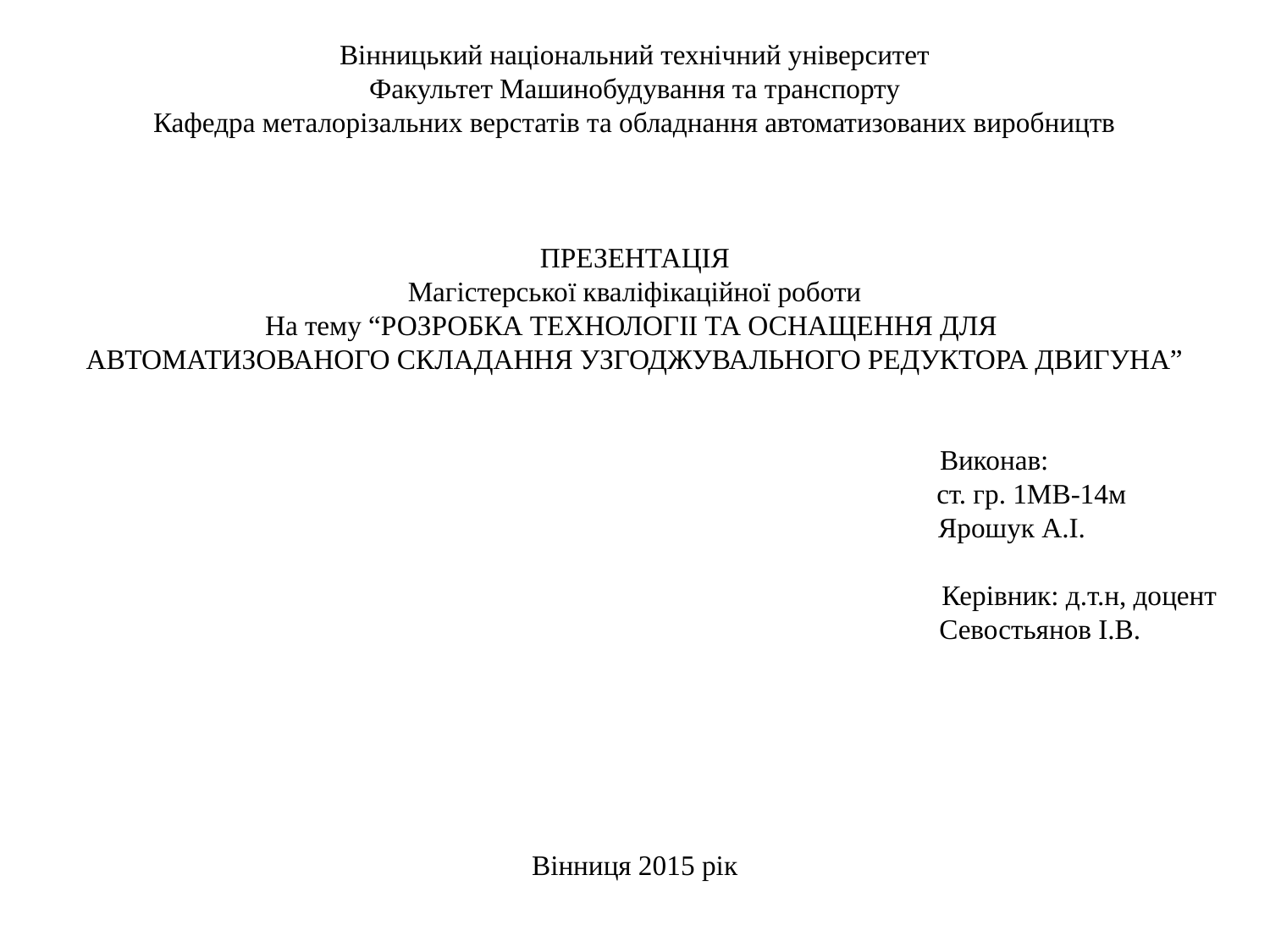

Вінницький національний технічний університет
Факультет Машинобудування та транспорту
Кафедра металорізальних верстатів та обладнання автоматизованих виробництв

ПРЕЗЕНТАЦІЯ
Магістерської кваліфікаційної роботи
На тему “РОЗРОБКА ТЕХНОЛОГІІ ТА ОСНАЩЕННЯ ДЛЯ
АВТОМАТИЗОВАНОГО СКЛАДАННЯ УЗГОДЖУВАЛЬНОГО РЕДУКТОРА ДВИГУНА”

                					            Виконав:
			                                                           ст. гр. 1МВ-14м
					                 Ярошук А.І.

							Керівник: д.т.н, доцент
                                                                                                                    Севостьянов І.В.

Вінниця 2015 рік